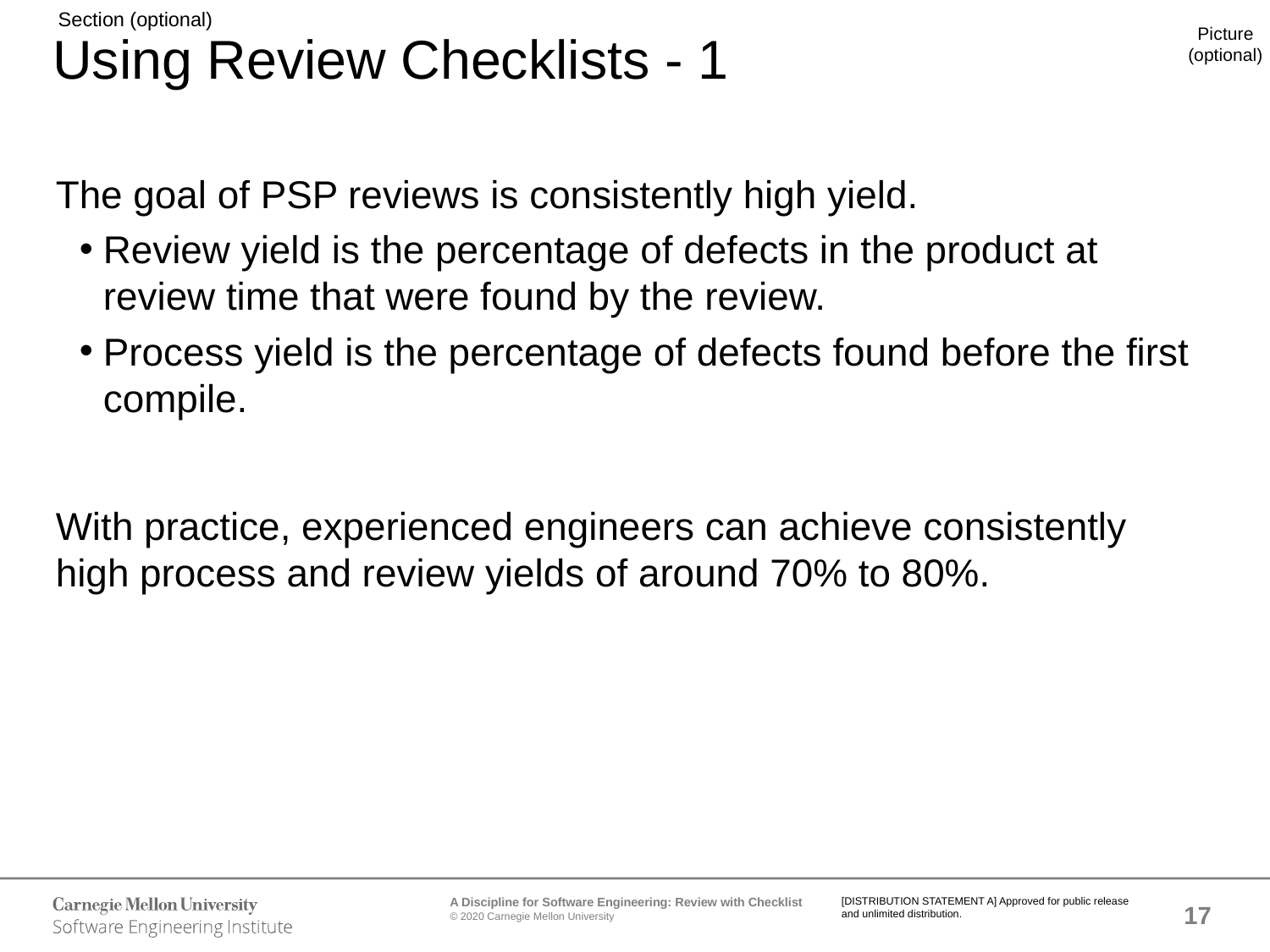

# Using Review Checklists - 1
The goal of PSP reviews is consistently high yield.
Review yield is the percentage of defects in the product at review time that were found by the review.
Process yield is the percentage of defects found before the first compile.

With practice, experienced engineers can achieve consistently high process and review yields of around 70% to 80%.